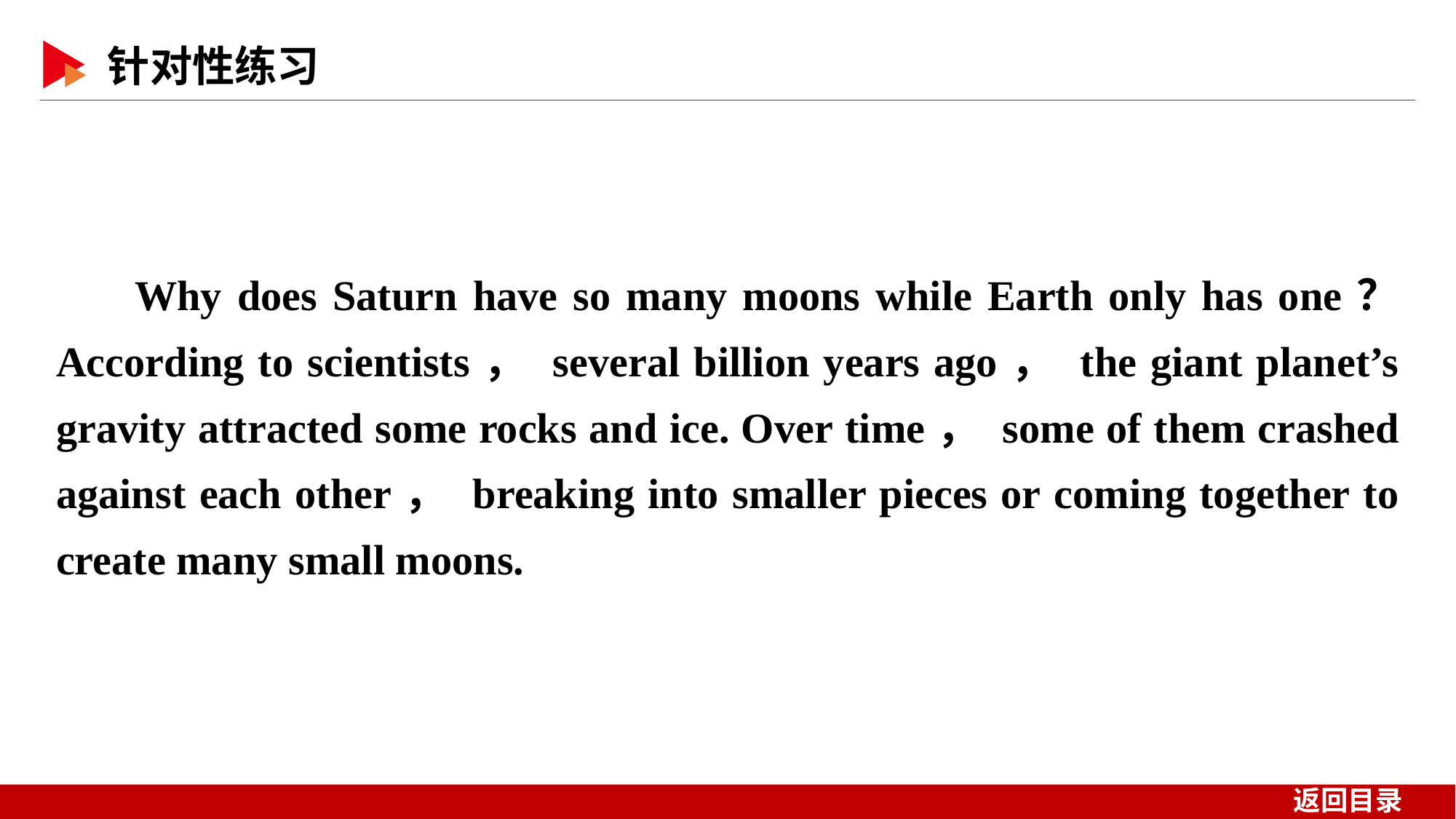

Why does Saturn have so many moons while Earth only has one？ According to scientists， several billion years ago， the giant planet’s gravity attracted some rocks and ice. Over time， some of them crashed against each other， breaking into smaller pieces or coming together to create many small moons.